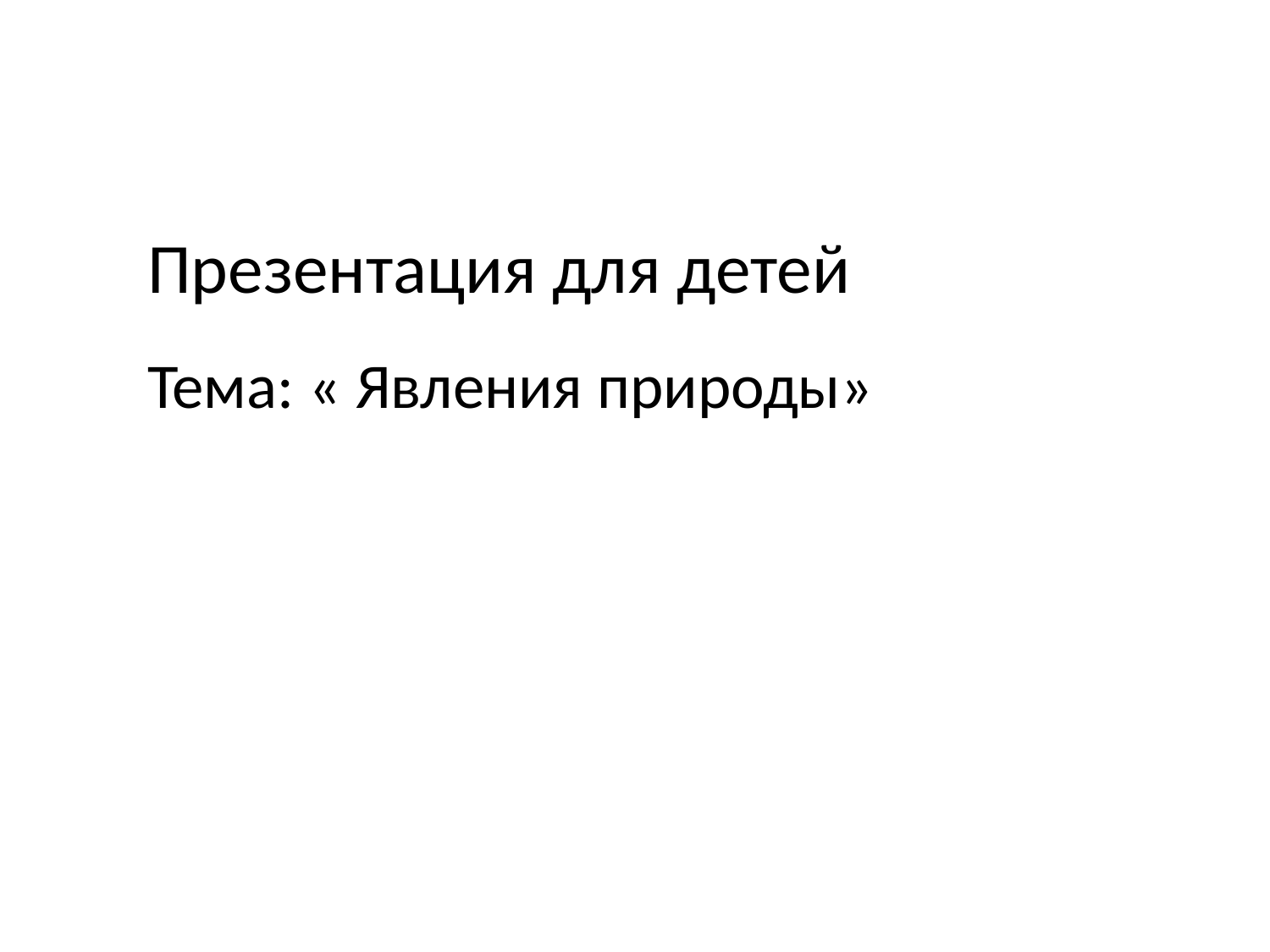

Презентация для детей

Тема: « Явления природы»